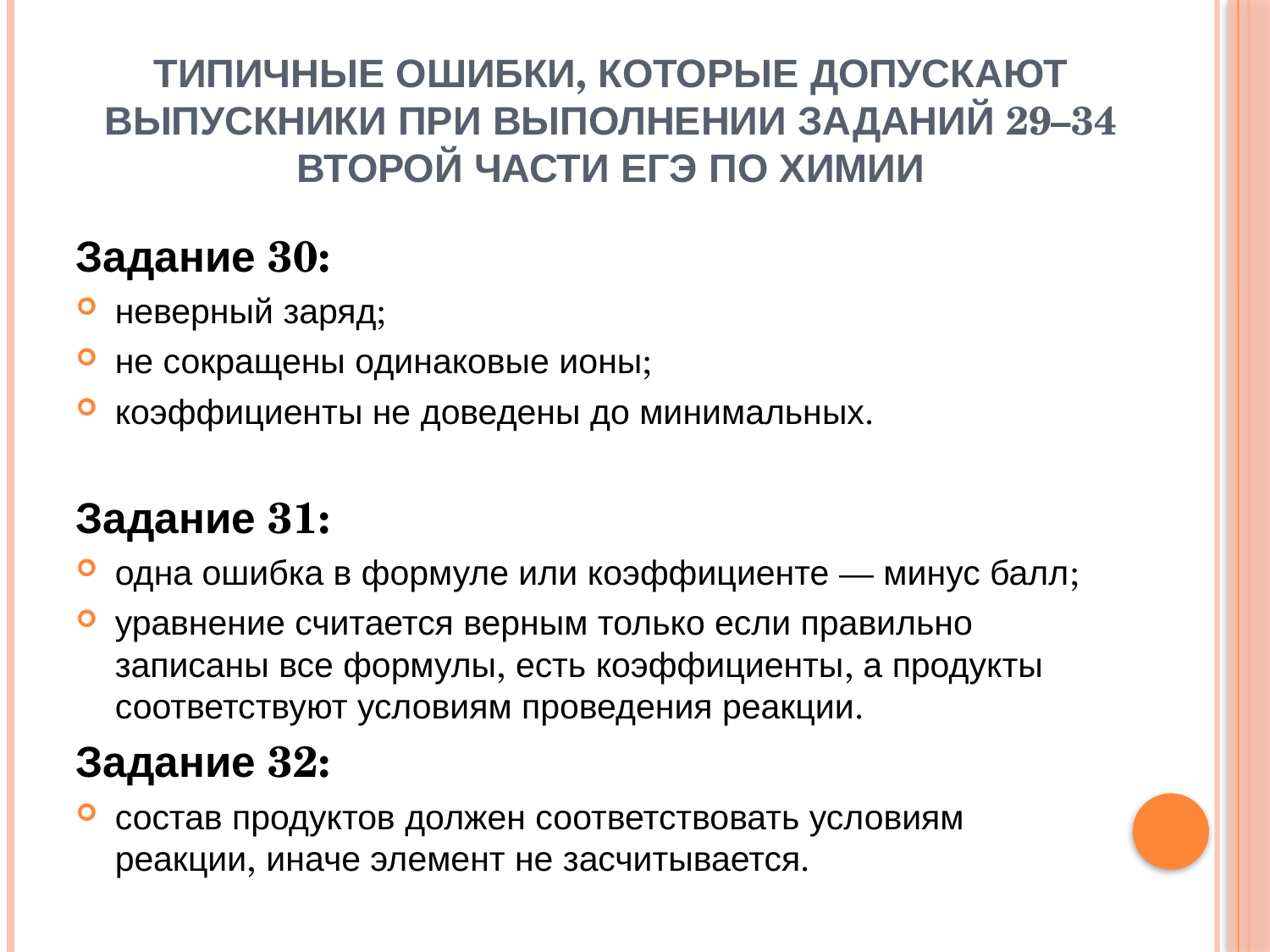

# типичные ошибки, которые допускают выпускники при выполнении заданий 29–34 второй части ЕГЭ по химии
Задание 30:
неверный заряд;
не сокращены одинаковые ионы;
коэффициенты не доведены до минимальных.

Задание 31:
одна ошибка в формуле или коэффициенте — минус балл;
уравнение считается верным только если правильно записаны все формулы, есть коэффициенты, а продукты соответствуют условиям проведения реакции.
Задание 32:
состав продуктов должен соответствовать условиям реакции, иначе элемент не засчитывается.